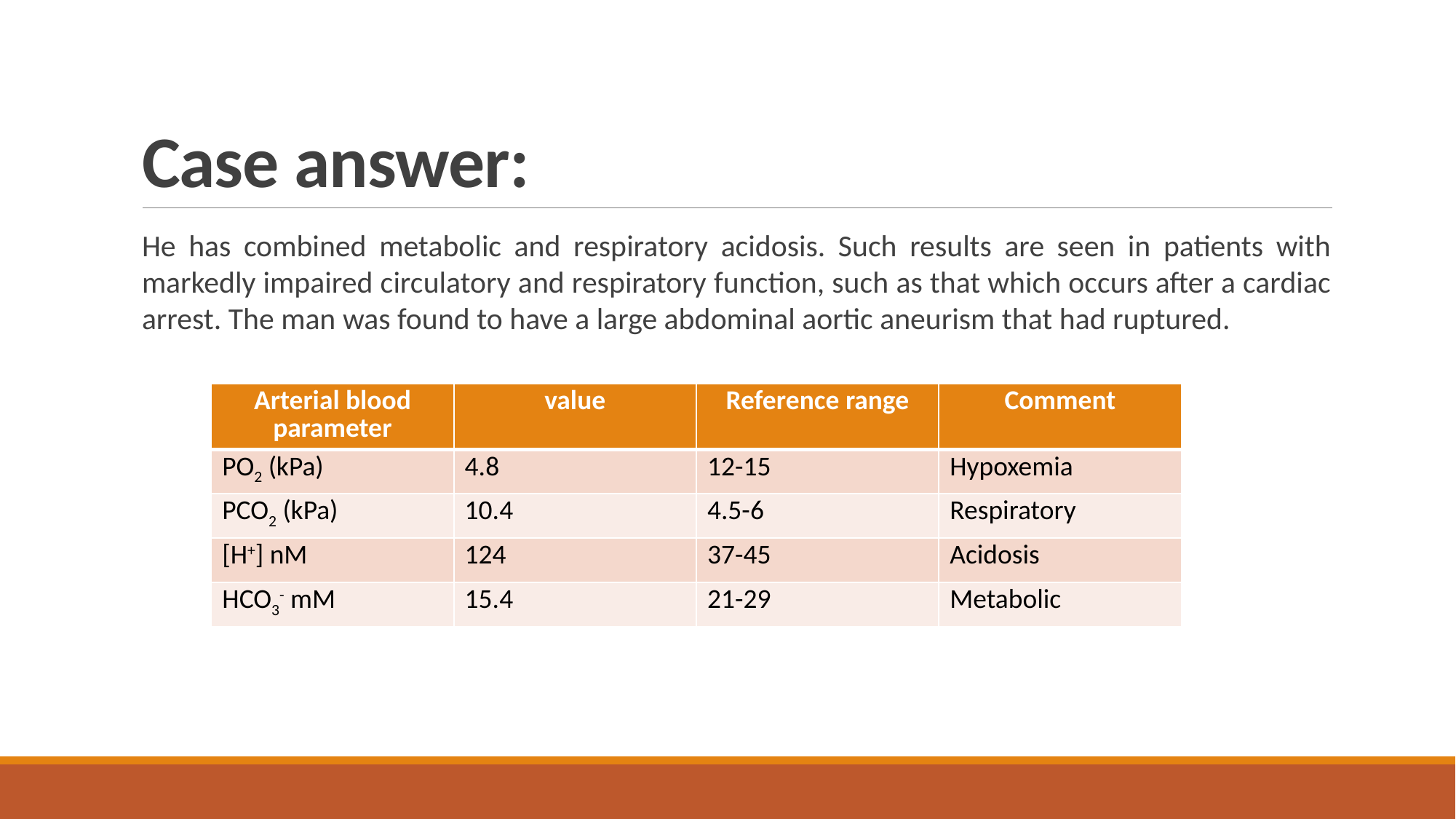

# Case answer:
He has combined metabolic and respiratory acidosis. Such results are seen in patients with markedly impaired circulatory and respiratory function, such as that which occurs after a cardiac arrest. The man was found to have a large abdominal aortic aneurism that had ruptured.

| Arterial blood parameter | value | Reference range | Comment |
| --- | --- | --- | --- |
| PO2 (kPa) | 4.8 | 12-15 | Hypoxemia |
| PCO2 (kPa) | 10.4 | 4.5-6 | Respiratory |
| [H+] nM | 124 | 37-45 | Acidosis |
| HCO3- mM | 15.4 | 21-29 | Metabolic |